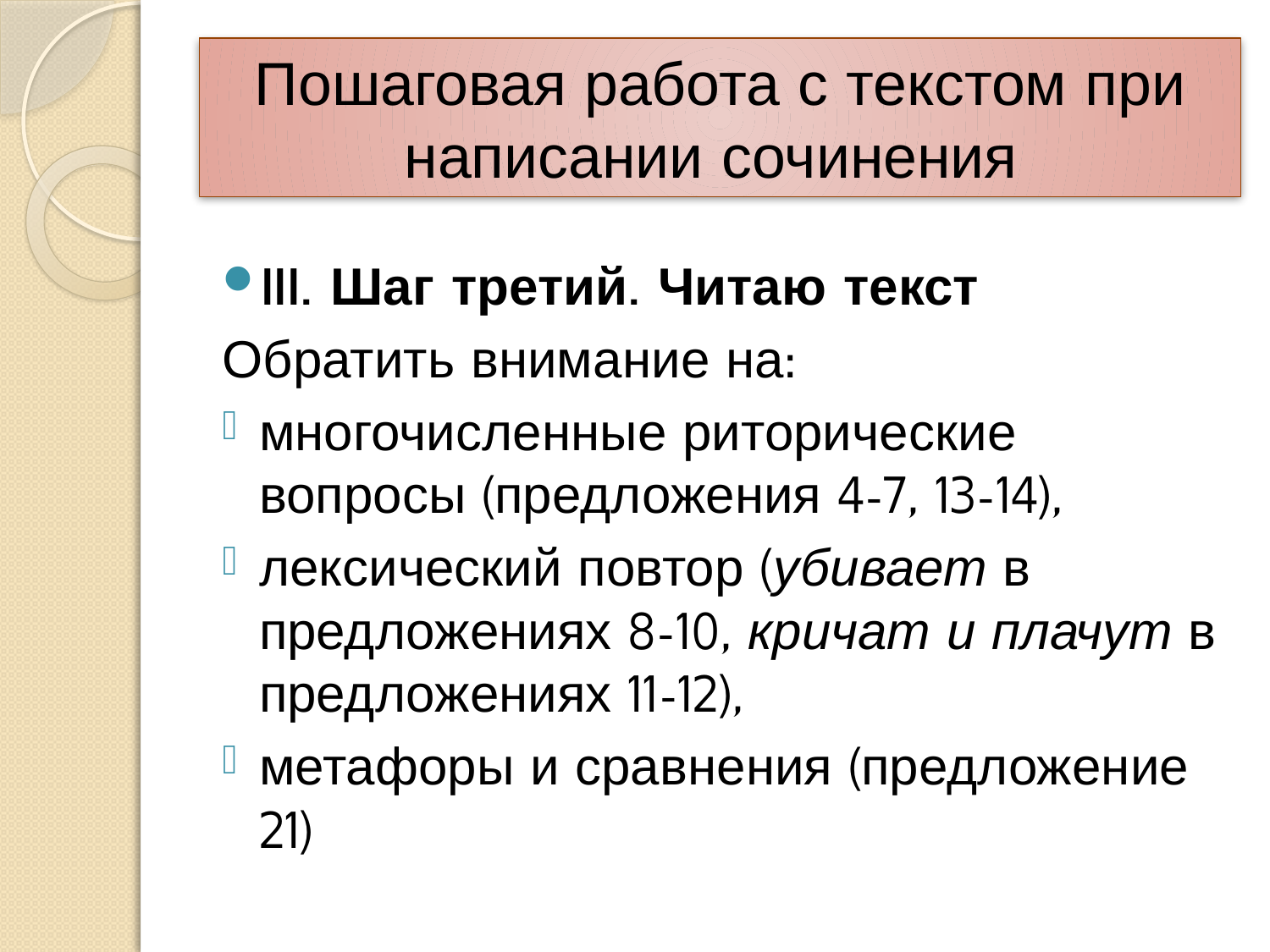

# Пошаговая работа с текстом при написании сочинения
III. Шаг третий. Читаю текст
Обратить внимание на:
многочисленные риторические вопросы (предложения 4-7, 13-14),
лексический повтор (убивает в предложениях 8-10, кричат и плачут в предложениях 11-12),
метафоры и сравнения (предложение 21)